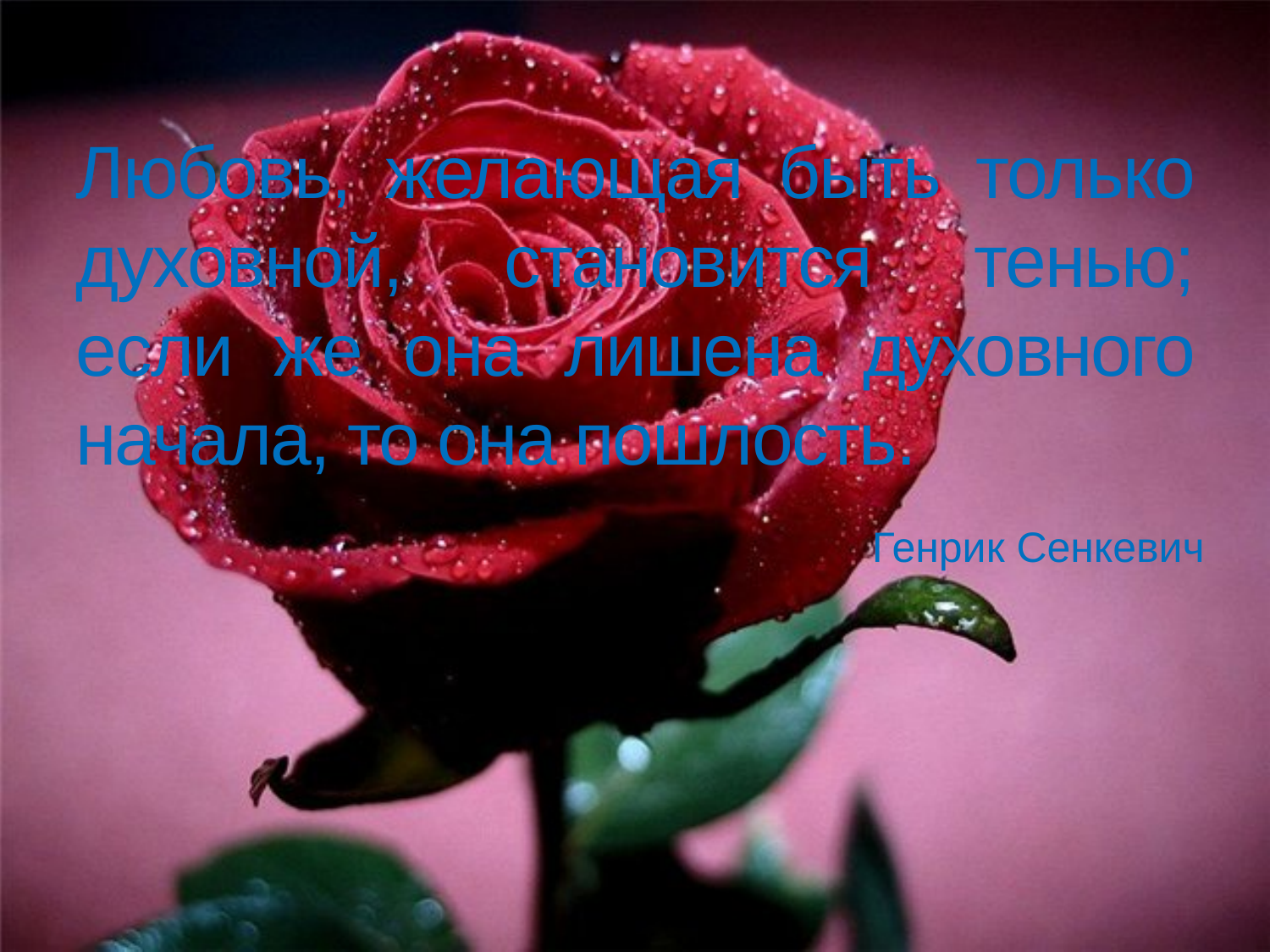

# Любовь, желающая быть только духовной, становится тенью; если же она лишена духовного начала, то она пошлость.
Генрик Сенкевич